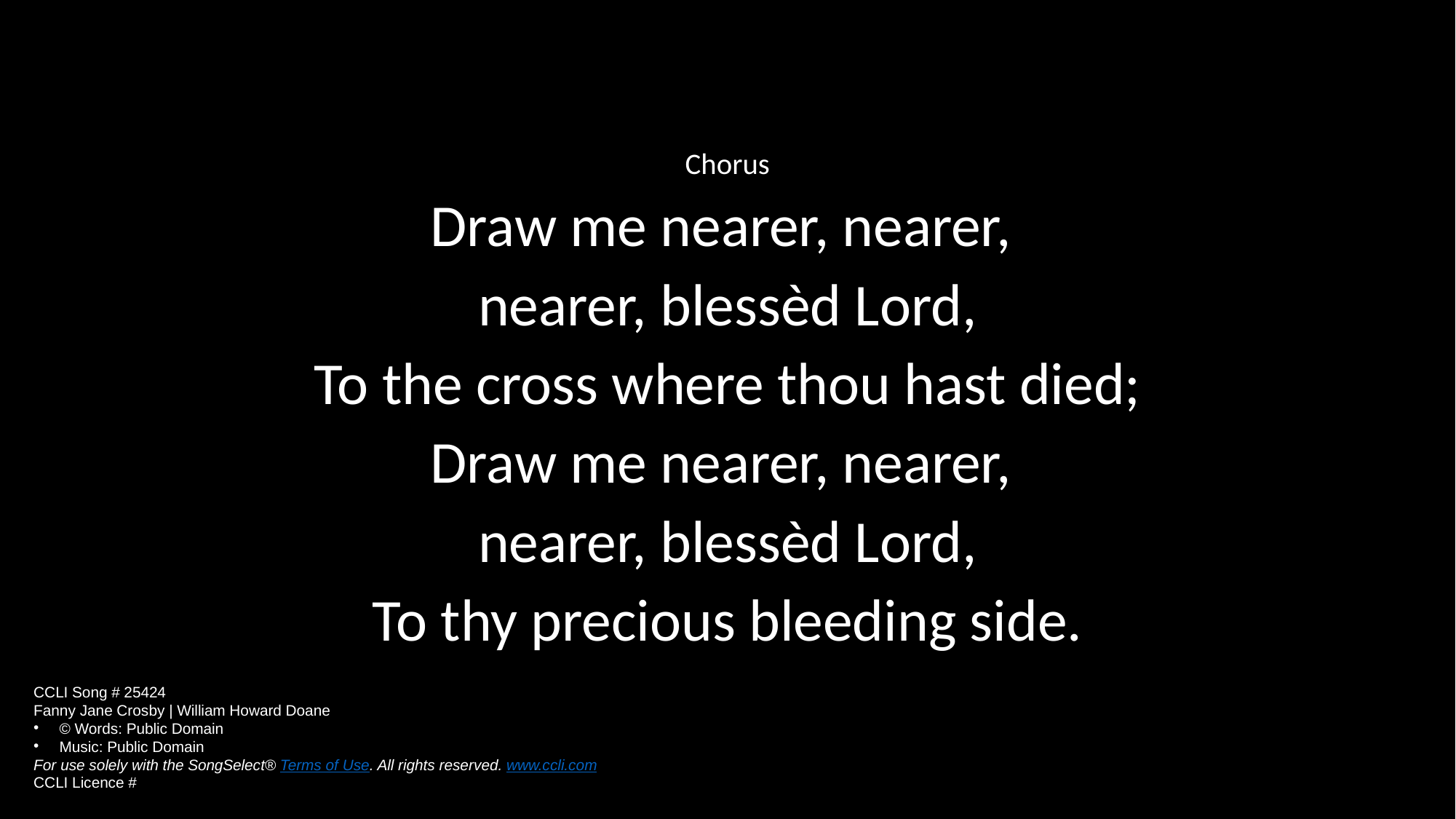

Chorus
Draw me nearer, nearer,
nearer, blessèd Lord,
To the cross where thou hast died;
Draw me nearer, nearer,
nearer, blessèd Lord,
To thy precious bleeding side.
CCLI Song # 25424
Fanny Jane Crosby | William Howard Doane
© Words: Public Domain
Music: Public Domain
For use solely with the SongSelect® Terms of Use. All rights reserved. www.ccli.com
CCLI Licence #